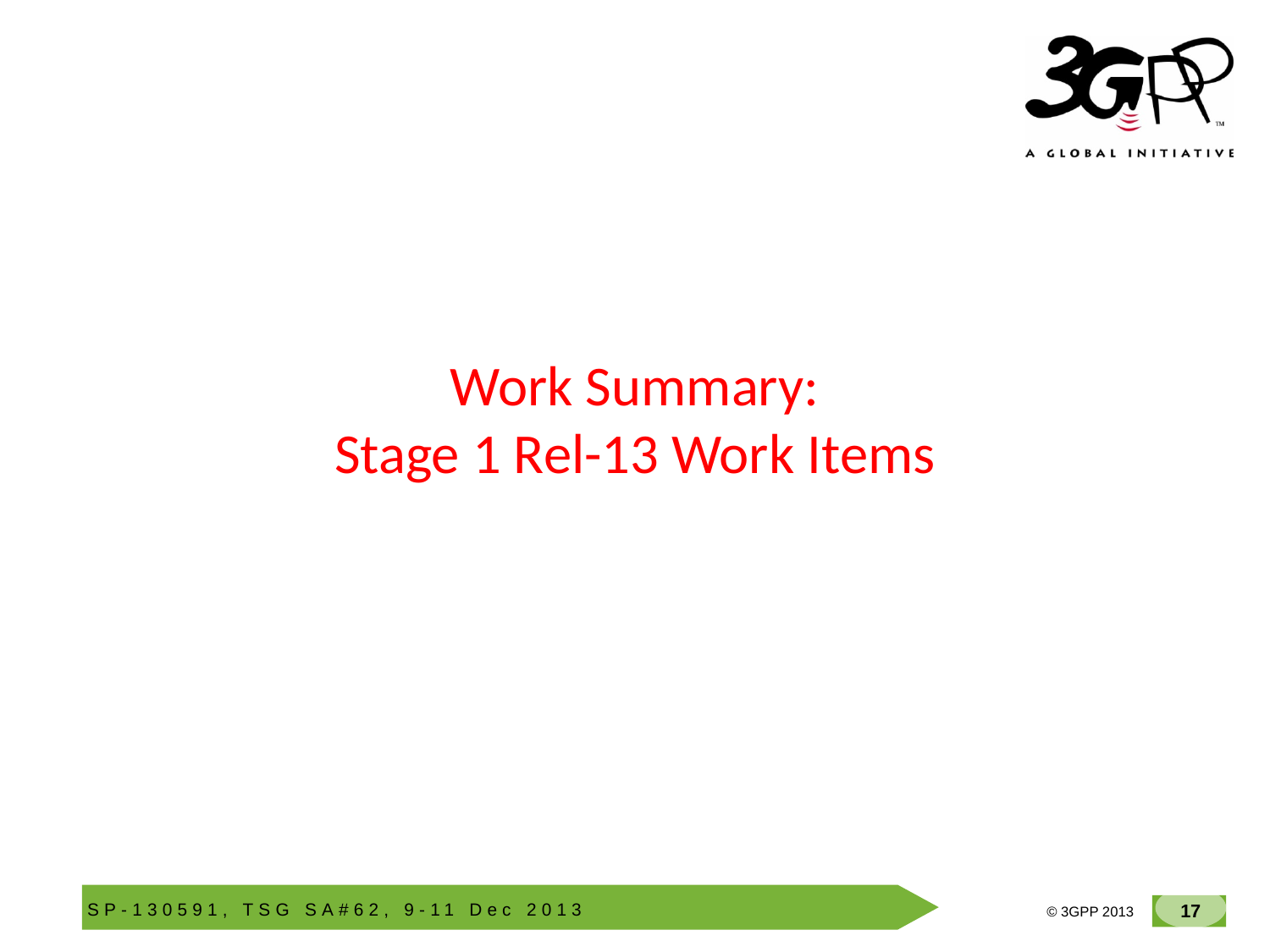

# Work Summary: Stage 1 Rel-13 Work Items